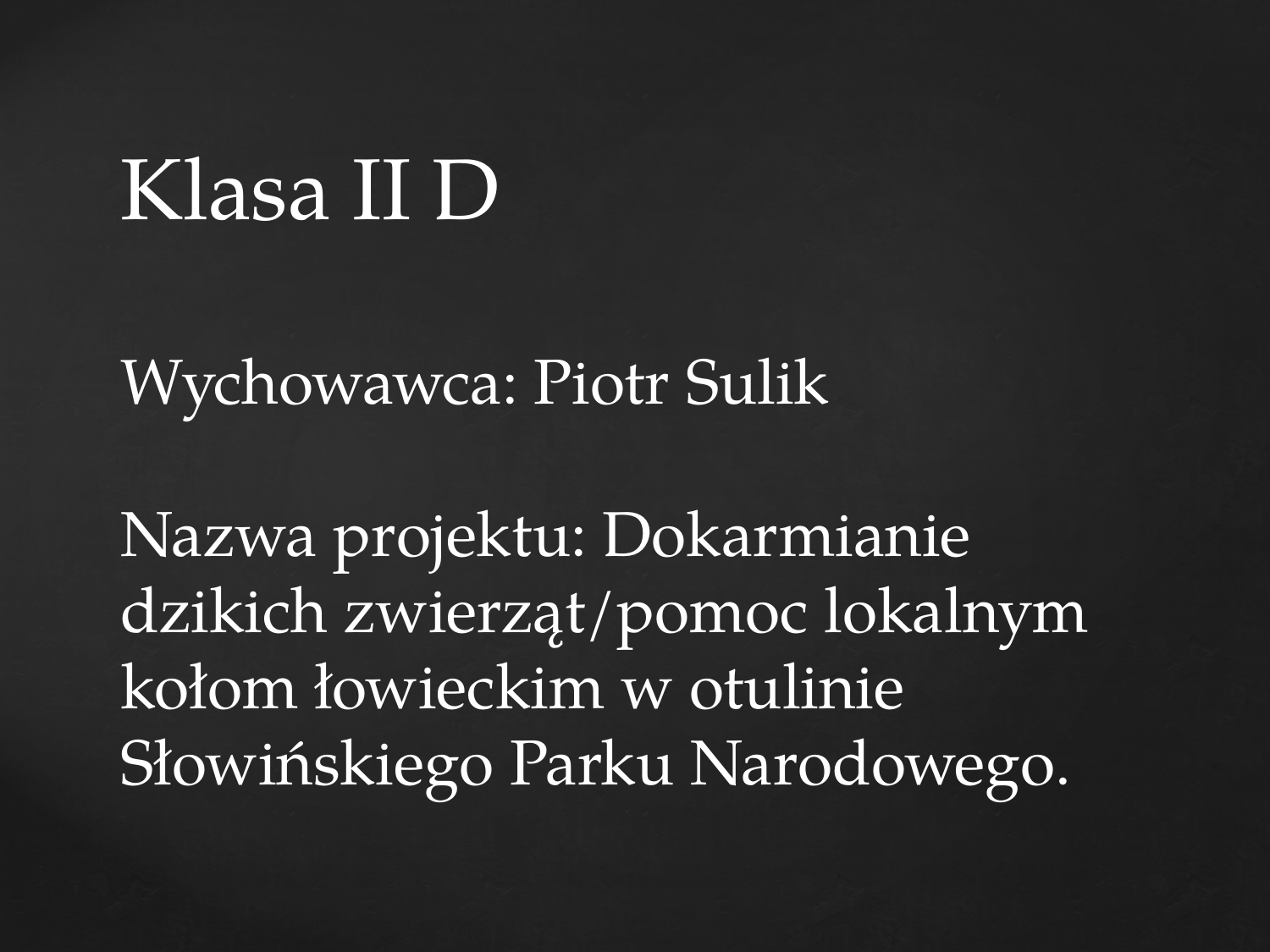

# Klasa II D Wychowawca: Piotr Sulik Nazwa projektu: Dokarmianie dzikich zwierząt/pomoc lokalnym kołom łowieckim w otulinie Słowińskiego Parku Narodowego.